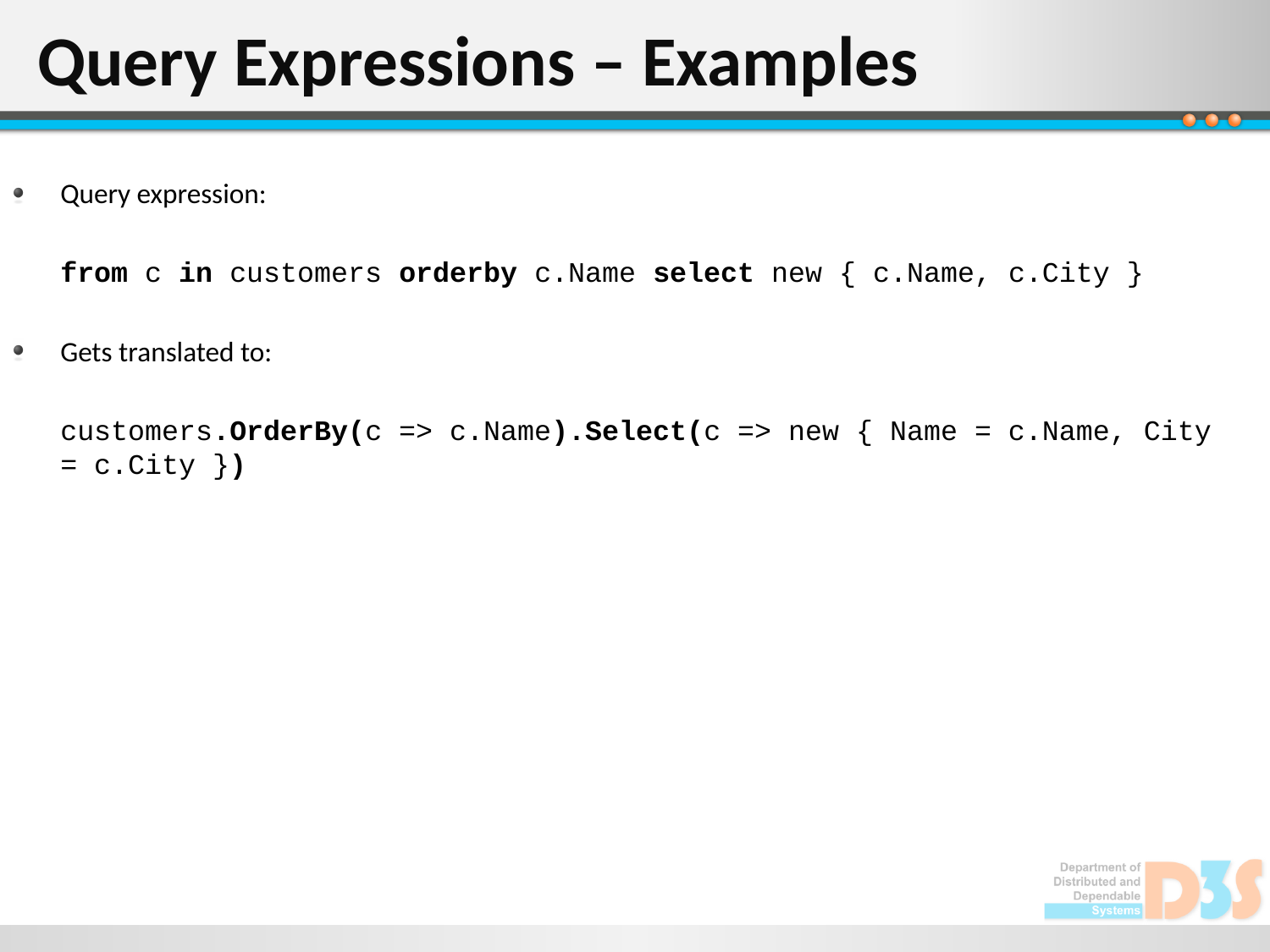

# Query Expressions – Examples
Query expression:

	from c in customers orderby c.Name select new { c.Name, c.City }

Gets translated to:

	customers.OrderBy(c => c.Name).Select(c => new { Name = c.Name, City = c.City })